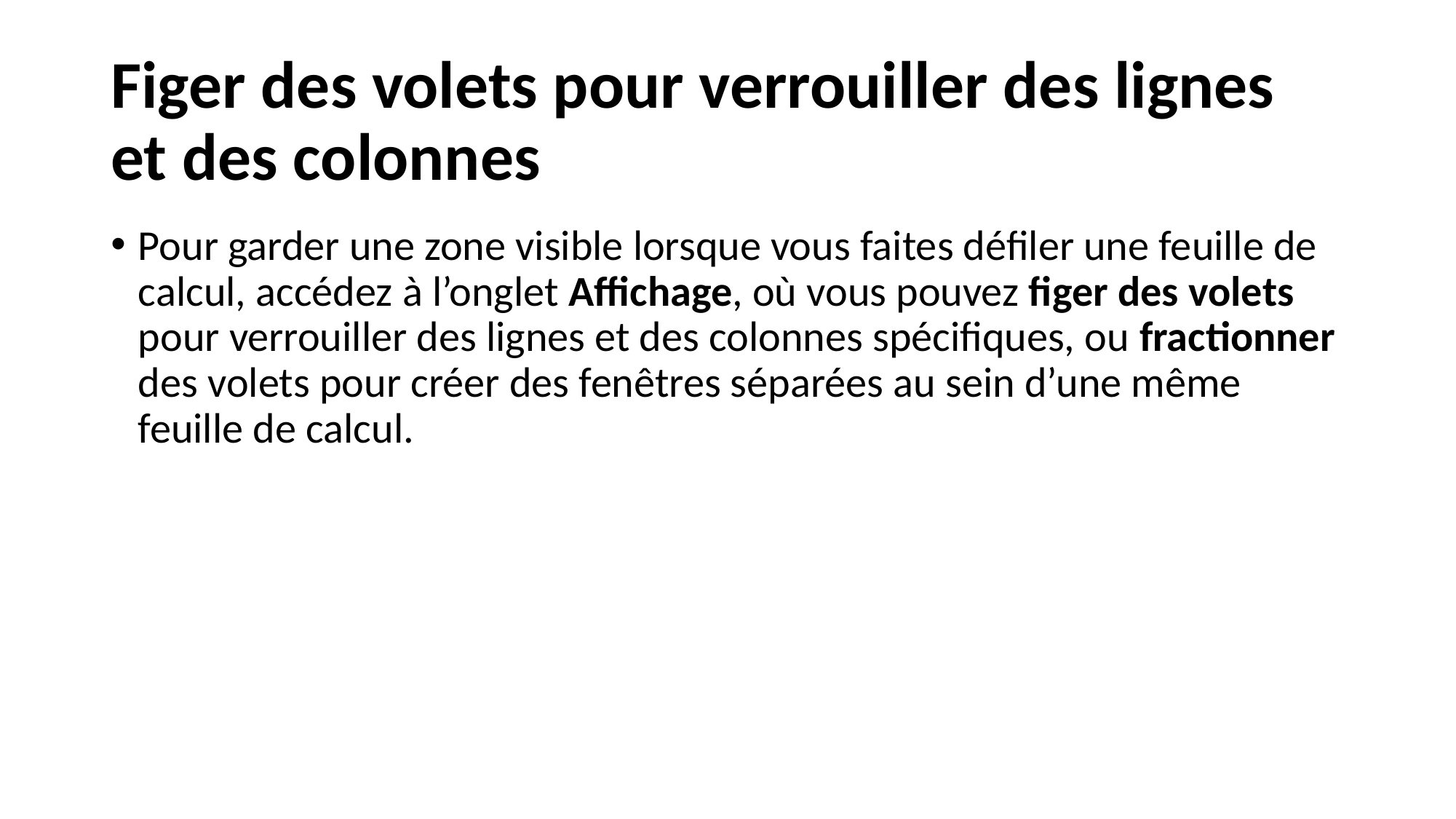

# Figer des volets pour verrouiller des lignes et des colonnes
Pour garder une zone visible lorsque vous faites défiler une feuille de calcul, accédez à l’onglet Affichage, où vous pouvez figer des volets pour verrouiller des lignes et des colonnes spécifiques, ou fractionner des volets pour créer des fenêtres séparées au sein d’une même feuille de calcul.